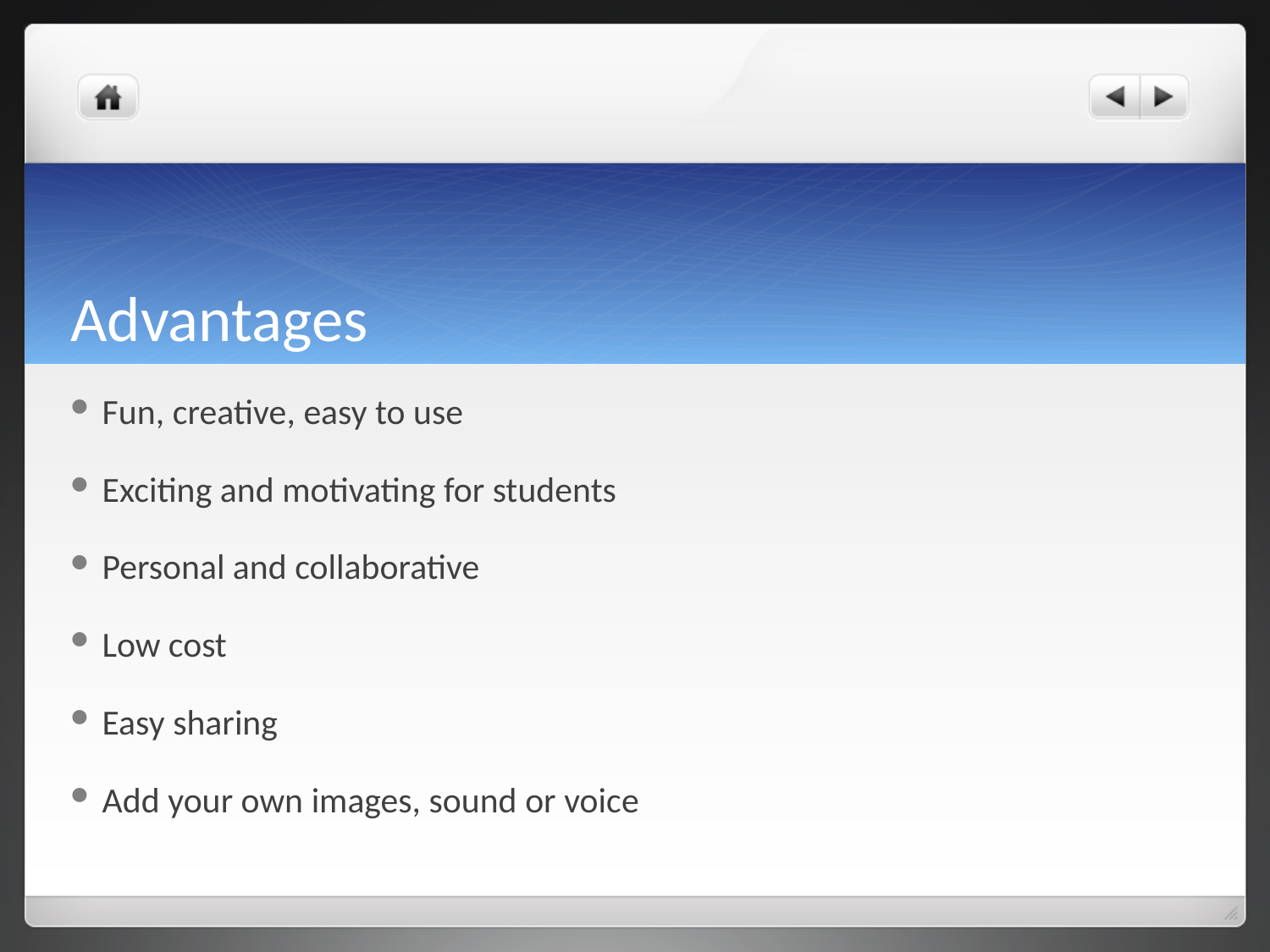

# Advantages
Fun, creative, easy to use
Exciting and motivating for students
Personal and collaborative
Low cost
Easy sharing
Add your own images, sound or voice